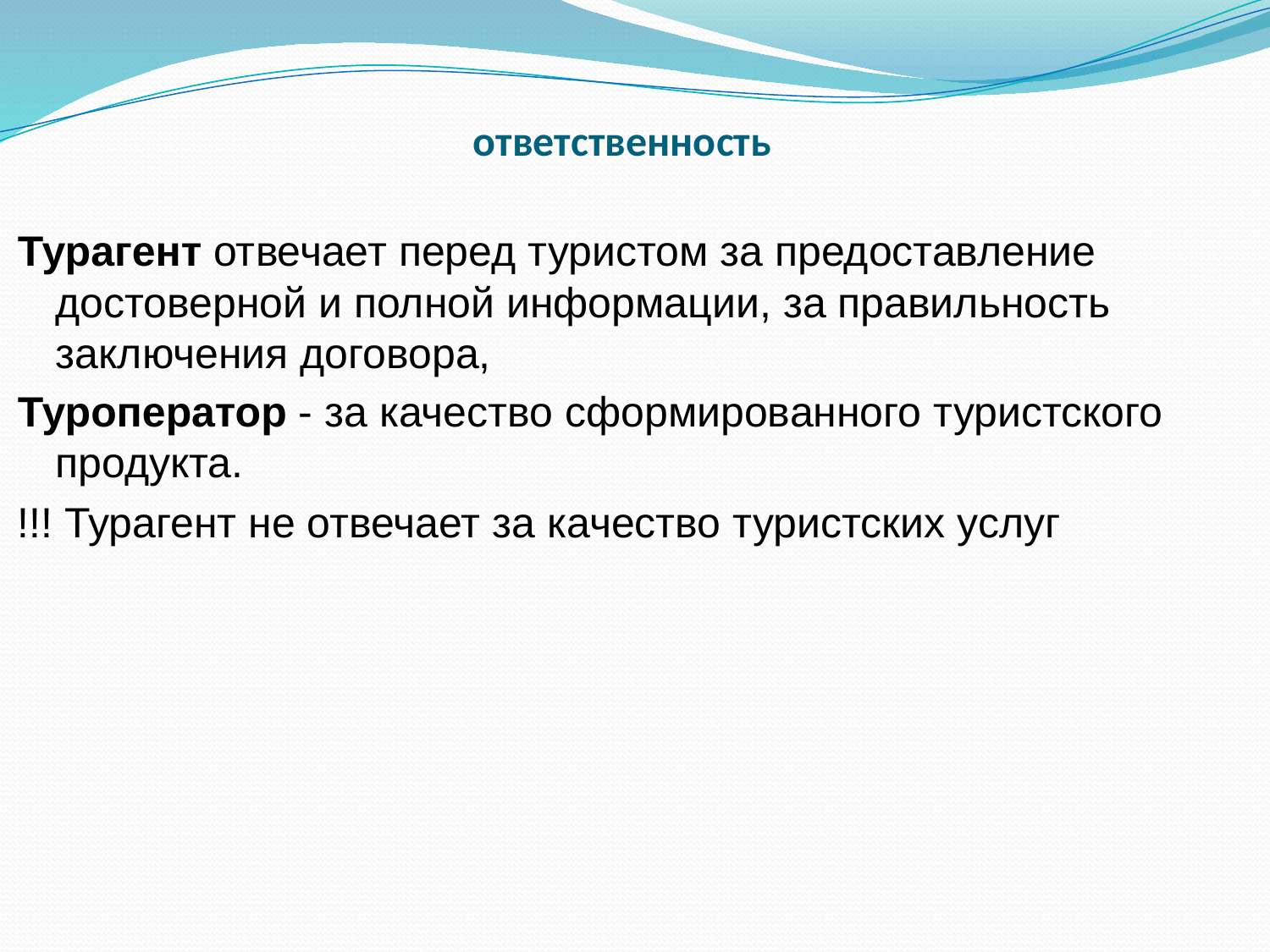

ответственность

Турагент отвечает перед туристом за предоставление достоверной и полной информации, за правильность заключения договора,
Туроператор - за качество сформированного туристского продукта.
!!! Турагент не отвечает за качество туристских услуг